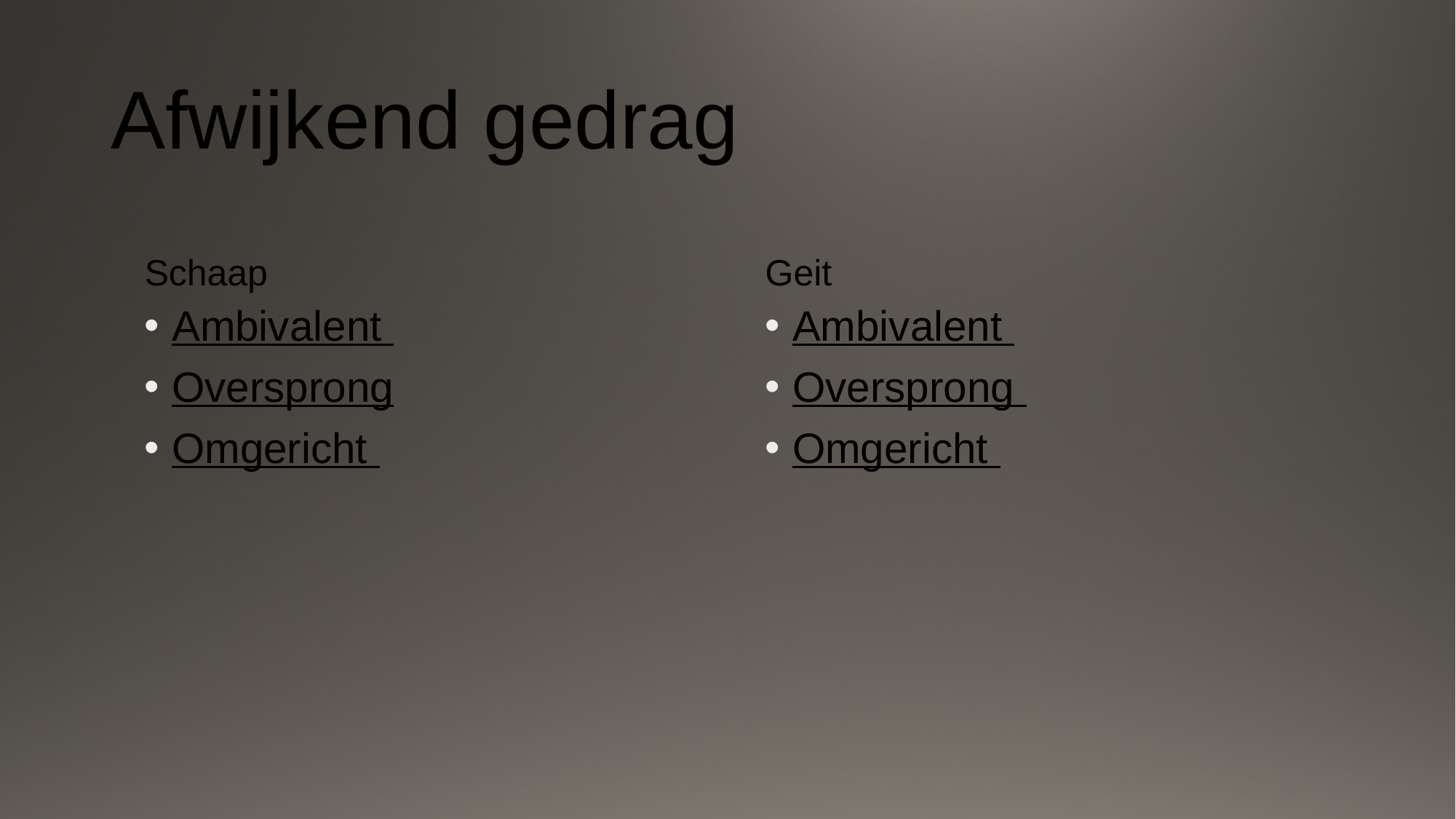

# Afwijkend gedrag
Schaap
Geit
Ambivalent
Oversprong
Omgericht
Ambivalent
Oversprong
Omgericht